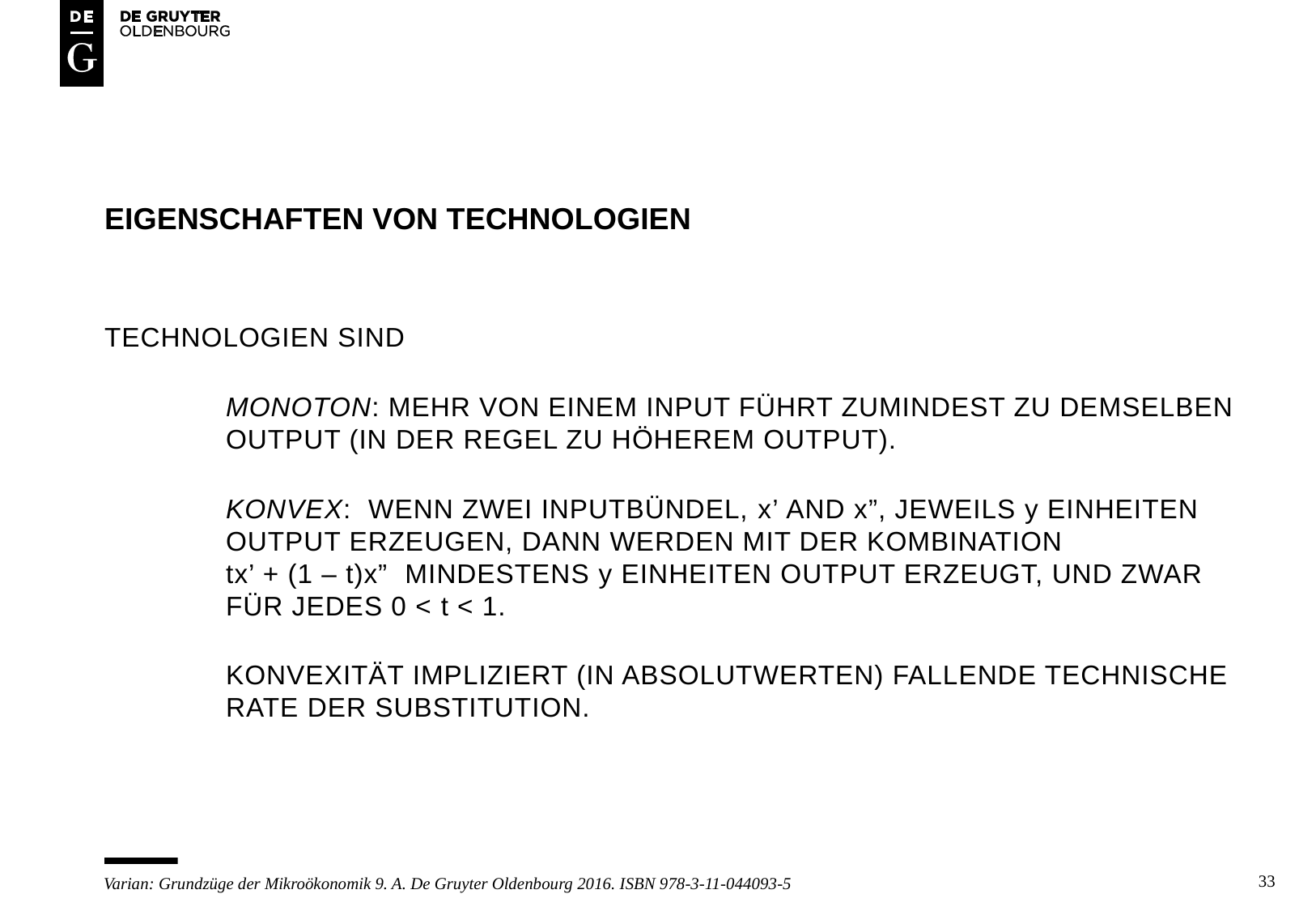

# Eigenschaften von technologien
Technologien sind
	monoton: mehr von einem input führt zumindest zu demselben 	output (in der regel zu höherem output).
	konvex:  wenn zwei inputbündel, x’ and x”, jeweils y einheiten 	output erzeugen, dann werden mit der kombination
	tx’ + (1 – t)x”  mindestens y einheiten output erzeugt, und zwar 	für jedes 0 < t < 1.
	konvexität impliziert (in absolutwerten) fallende technische 	rate der substitution.

33
Varian: Grundzüge der Mikroökonomik 9. A. De Gruyter Oldenbourg 2016. ISBN 978-3-11-044093-5